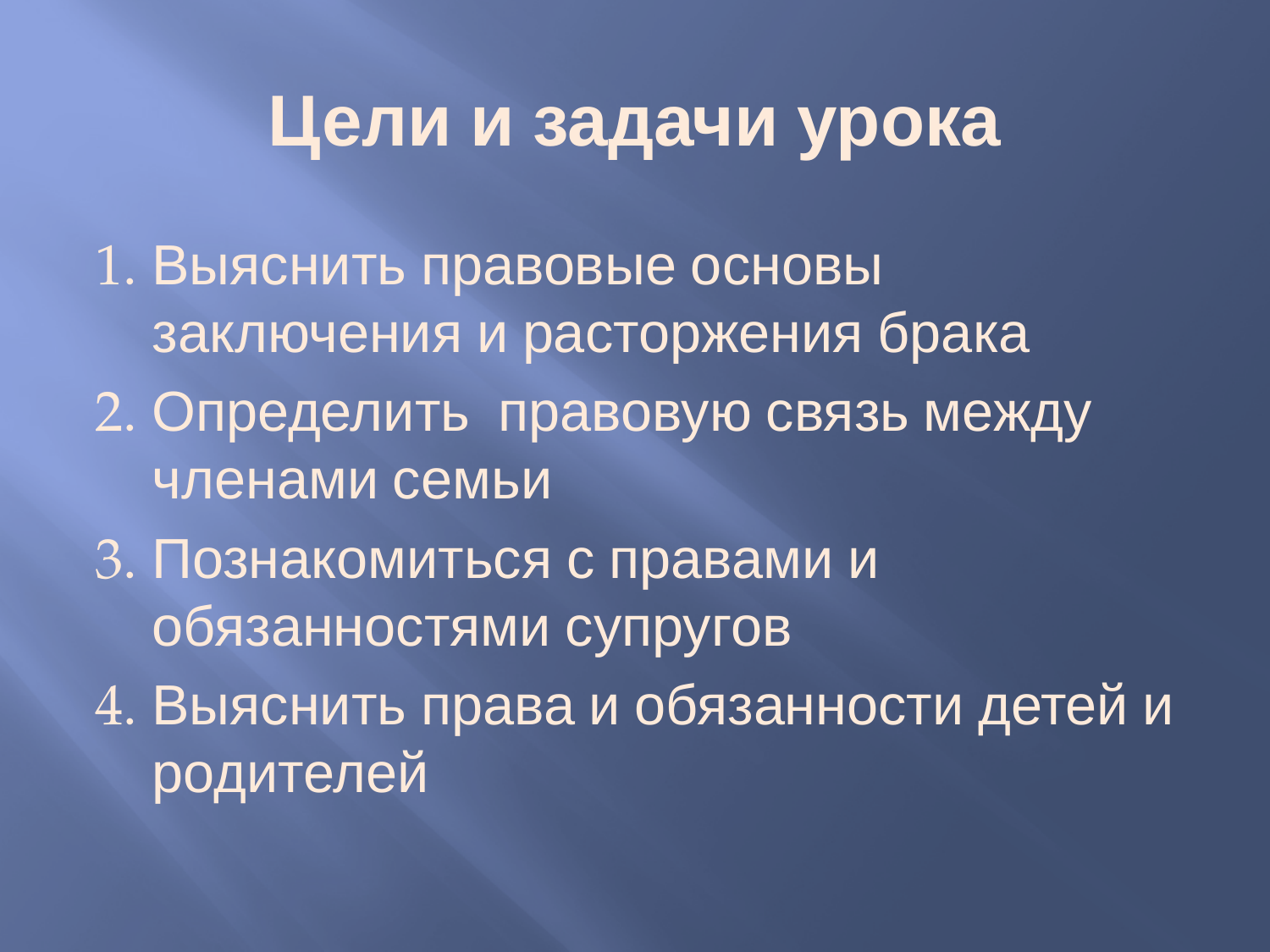

# Цели и задачи урока
1. Выяснить правовые основы заключения и расторжения брака
2. Определить  правовую связь между членами семьи
3. Познакомиться с правами и обязанностями супругов
4. Выяснить права и обязанности детей и родителей